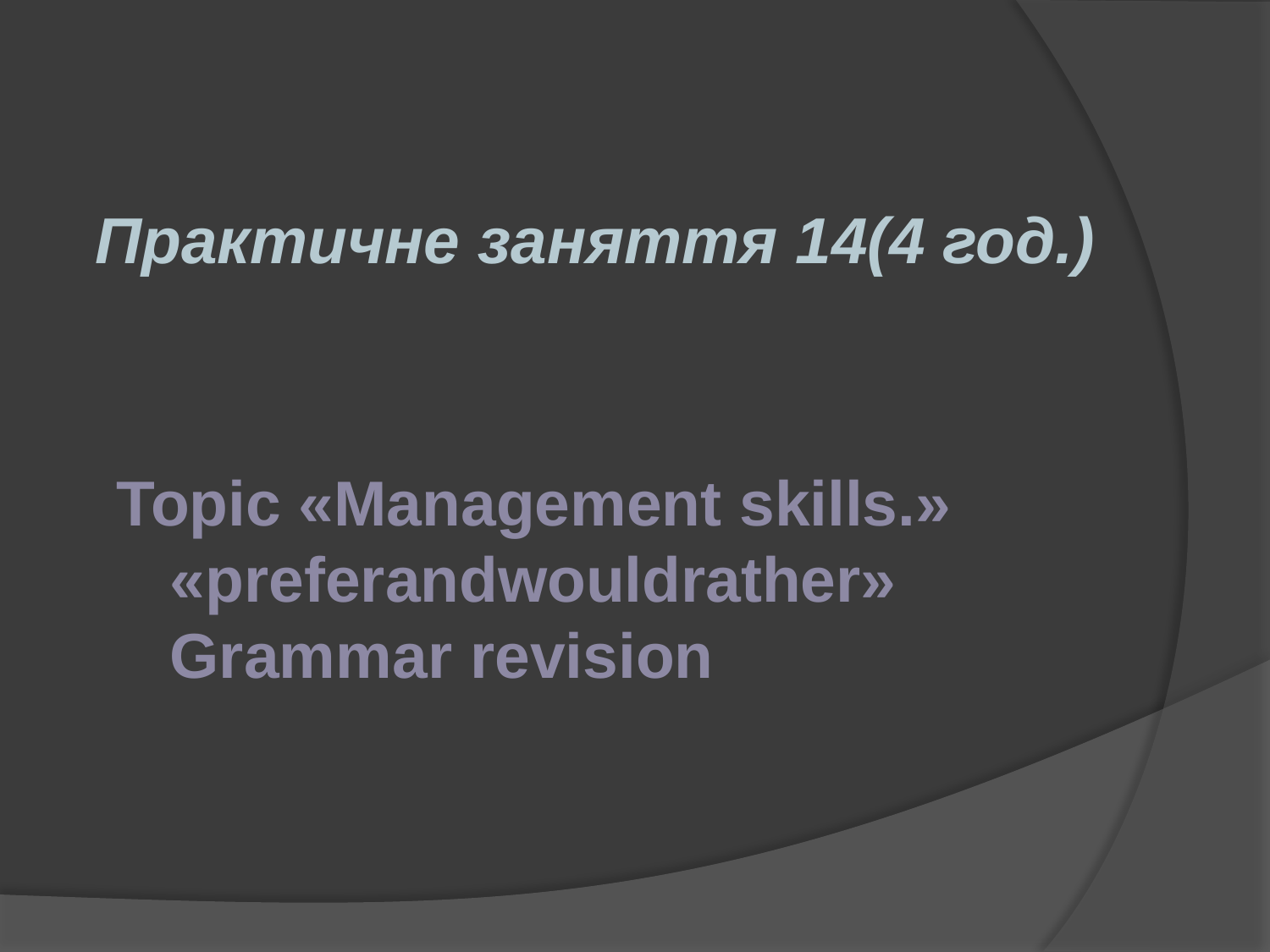

# Практичне заняття 14(4 год.)
Topic «Management skills.» «preferandwouldrather» Grammar revision